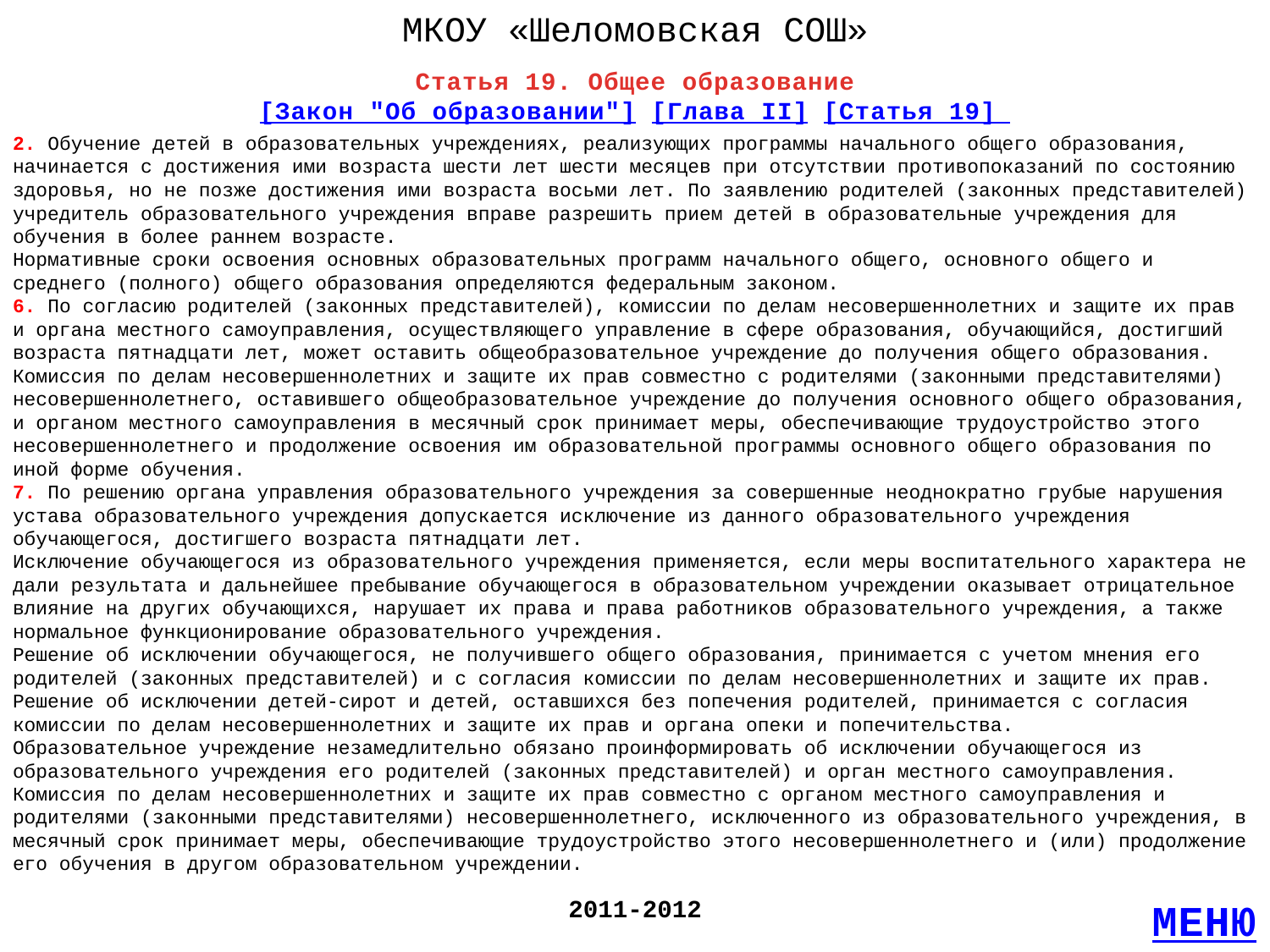

МКОУ «Шеломовская СОШ»
Статья 19. Общее образование
[Закон "Об образовании"] [Глава II] [Статья 19]
2. Обучение детей в образовательных учреждениях, реализующих программы начального общего образования, начинается с достижения ими возраста шести лет шести месяцев при отсутствии противопоказаний по состоянию здоровья, но не позже достижения ими возраста восьми лет. По заявлению родителей (законных представителей) учредитель образовательного учреждения вправе разрешить прием детей в образовательные учреждения для обучения в более раннем возрасте.
Нормативные сроки освоения основных образовательных программ начального общего, основного общего и среднего (полного) общего образования определяются федеральным законом.
6. По согласию родителей (законных представителей), комиссии по делам несовершеннолетних и защите их прав и органа местного самоуправления, осуществляющего управление в сфере образования, обучающийся, достигший возраста пятнадцати лет, может оставить общеобразовательное учреждение до получения общего образования.
Комиссия по делам несовершеннолетних и защите их прав совместно с родителями (законными представителями) несовершеннолетнего, оставившего общеобразовательное учреждение до получения основного общего образования, и органом местного самоуправления в месячный срок принимает меры, обеспечивающие трудоустройство этого несовершеннолетнего и продолжение освоения им образовательной программы основного общего образования по иной форме обучения.
7. По решению органа управления образовательного учреждения за совершенные неоднократно грубые нарушения устава образовательного учреждения допускается исключение из данного образовательного учреждения обучающегося, достигшего возраста пятнадцати лет.
Исключение обучающегося из образовательного учреждения применяется, если меры воспитательного характера не дали результата и дальнейшее пребывание обучающегося в образовательном учреждении оказывает отрицательное влияние на других обучающихся, нарушает их права и права работников образовательного учреждения, а также нормальное функционирование образовательного учреждения.
Решение об исключении обучающегося, не получившего общего образования, принимается с учетом мнения его родителей (законных представителей) и с согласия комиссии по делам несовершеннолетних и защите их прав. Решение об исключении детей-сирот и детей, оставшихся без попечения родителей, принимается с согласия комиссии по делам несовершеннолетних и защите их прав и органа опеки и попечительства.
Образовательное учреждение незамедлительно обязано проинформировать об исключении обучающегося из образовательного учреждения его родителей (законных представителей) и орган местного самоуправления.
Комиссия по делам несовершеннолетних и защите их прав совместно с органом местного самоуправления и родителями (законными представителями) несовершеннолетнего, исключенного из образовательного учреждения, в месячный срок принимает меры, обеспечивающие трудоустройство этого несовершеннолетнего и (или) продолжение его обучения в другом образовательном учреждении.

2011-2012
МЕНЮ